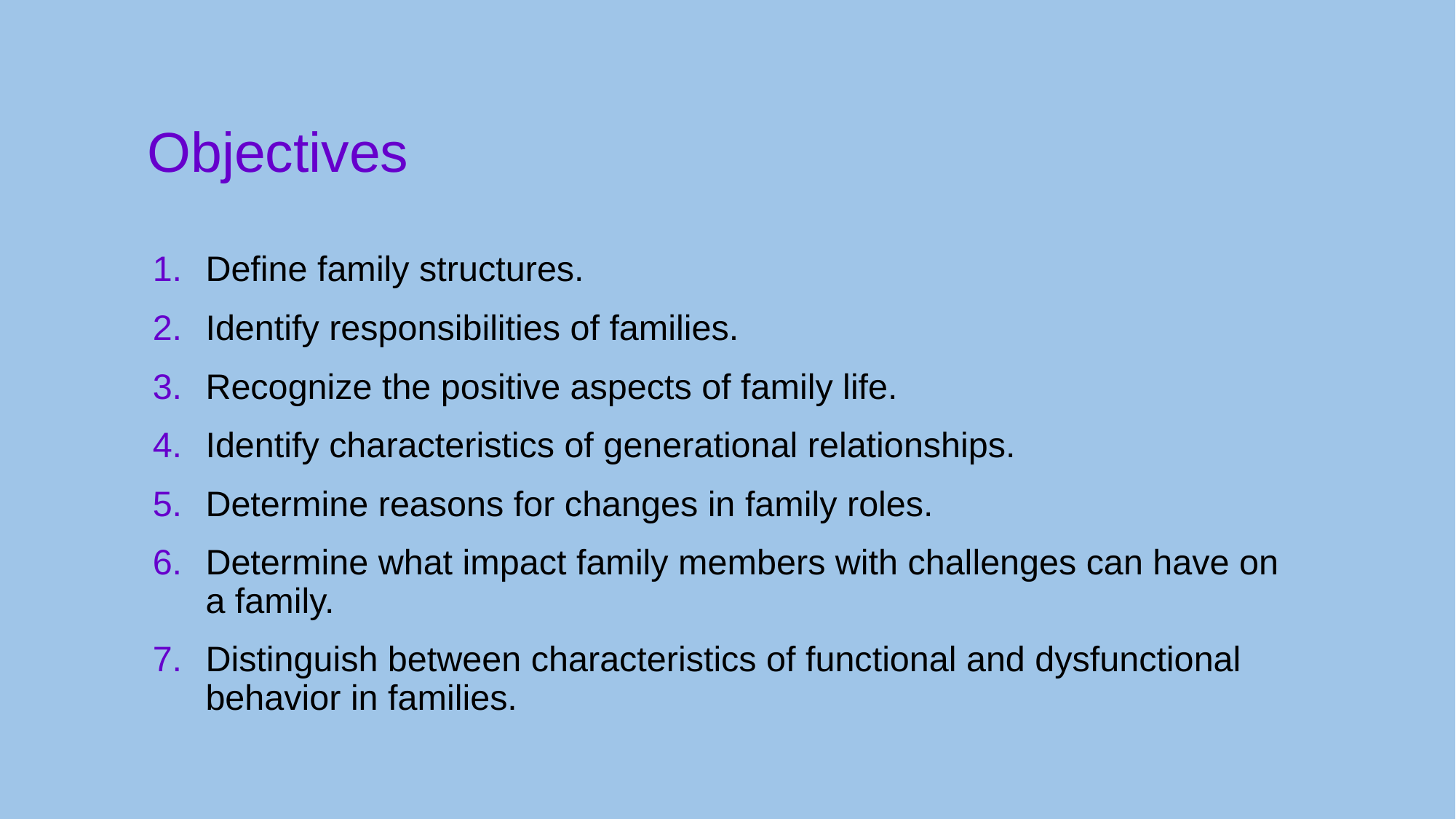

# Objectives
Define family structures.
Identify responsibilities of families.
Recognize the positive aspects of family life.
Identify characteristics of generational relationships.
Determine reasons for changes in family roles.
Determine what impact family members with challenges can have on a family.
Distinguish between characteristics of functional and dysfunctional behavior in families.